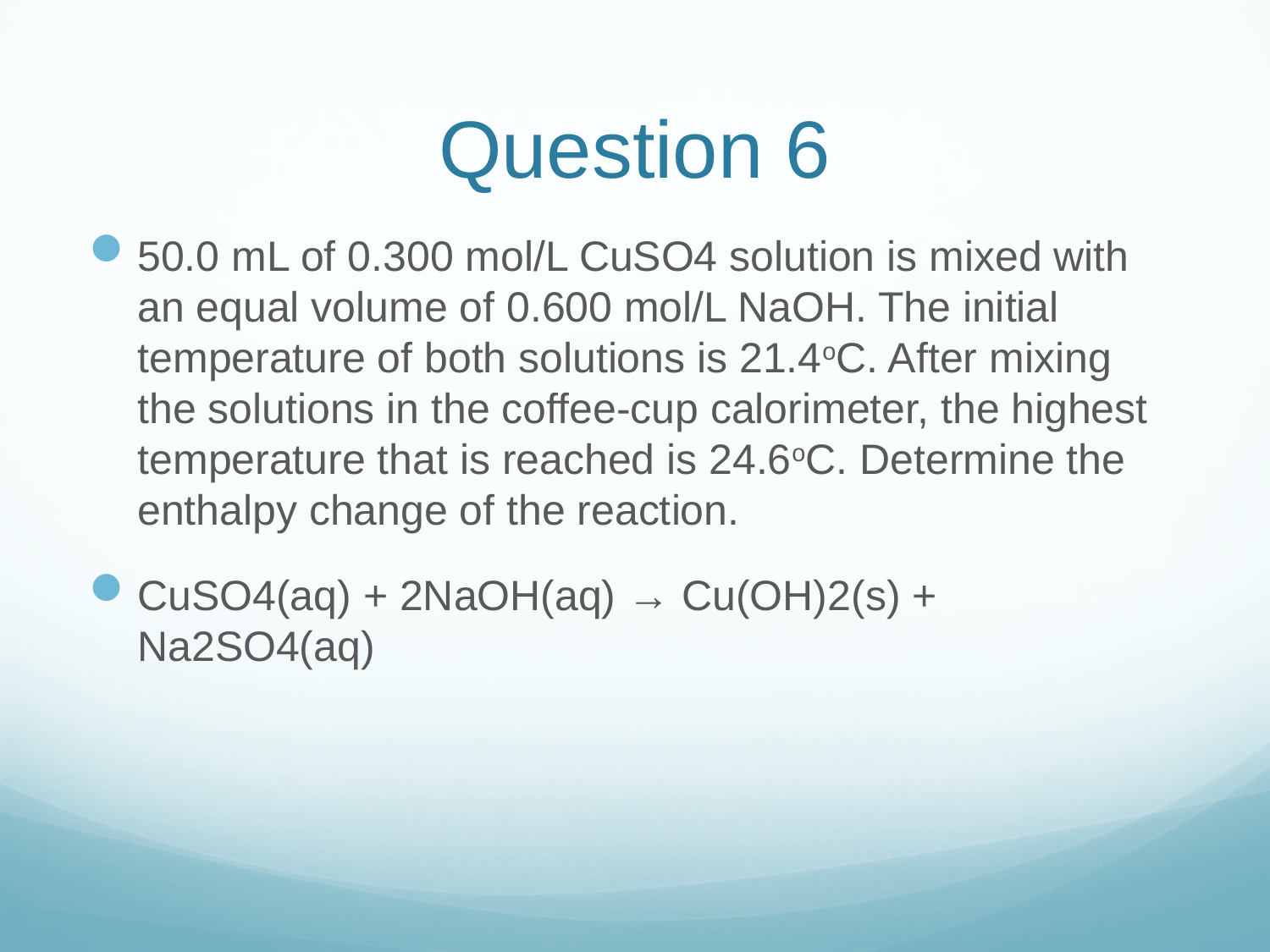

# Question 6
50.0 mL of 0.300 mol/L CuSO4 solution is mixed with an equal volume of 0.600 mol/L NaOH. The initial temperature of both solutions is 21.4oC. After mixing the solutions in the coffee-cup calorimeter, the highest temperature that is reached is 24.6oC. Determine the enthalpy change of the reaction.
CuSO4(aq) + 2NaOH(aq) → Cu(OH)2(s) + Na2SO4(aq)